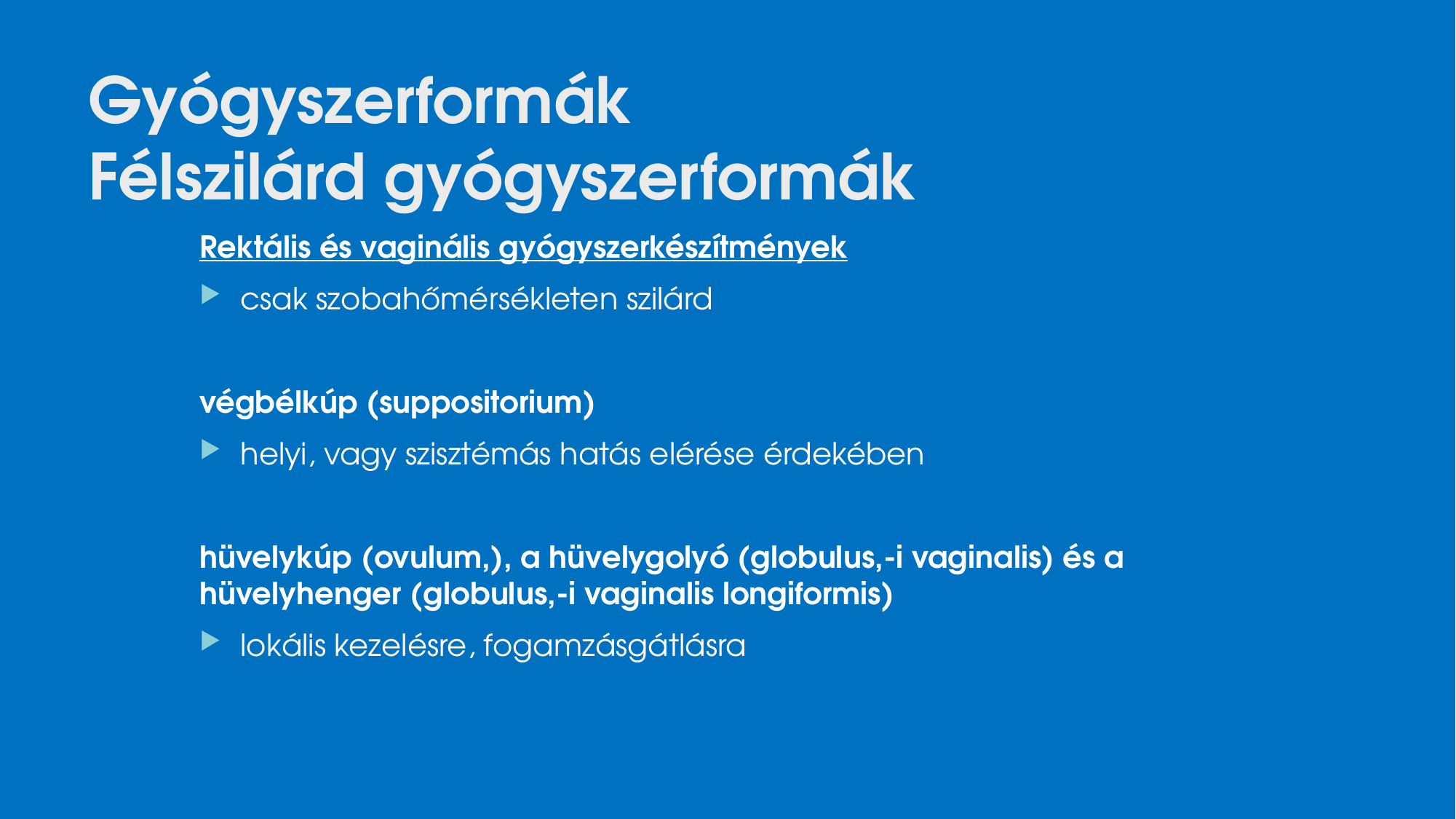

# Gyógyszerformák Félszilárd gyógyszerformák
Rektális és vaginális gyógyszerkészítmények
csak szobahőmérsékleten szilárd

végbélkúp (suppositorium)
helyi, vagy szisztémás hatás elérése érdekében

hüvelykúp (ovulum,), a hüvelygolyó (globulus,-i vaginalis) és a hüvelyhenger (globulus,-i vaginalis longiformis)
lokális kezelésre, fogamzásgátlásra